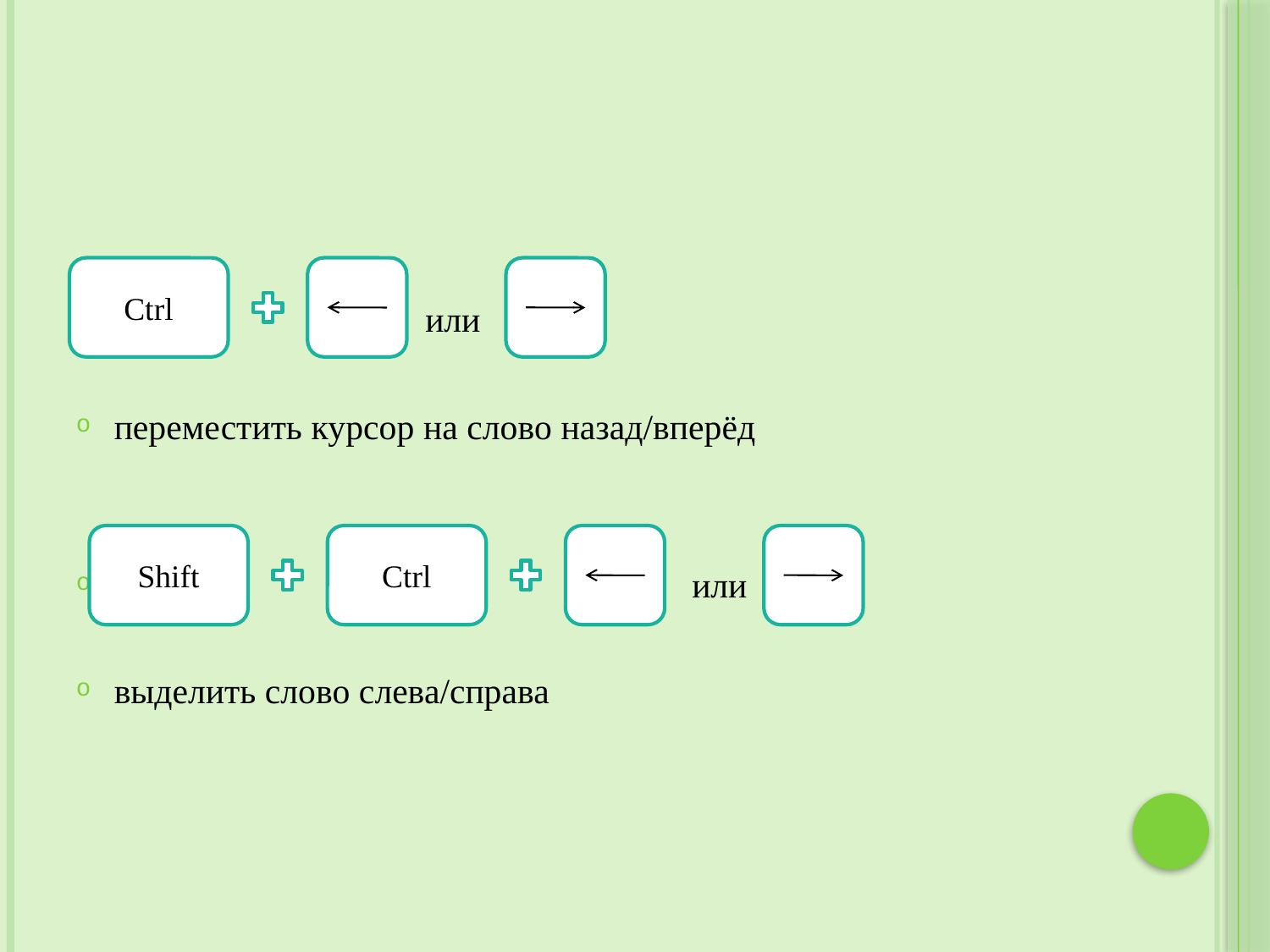

или

переместить курсор на слово назад/вперёд

                                                                 или

выделить слово слева/справа

Ctrl

Shift
Ctrl